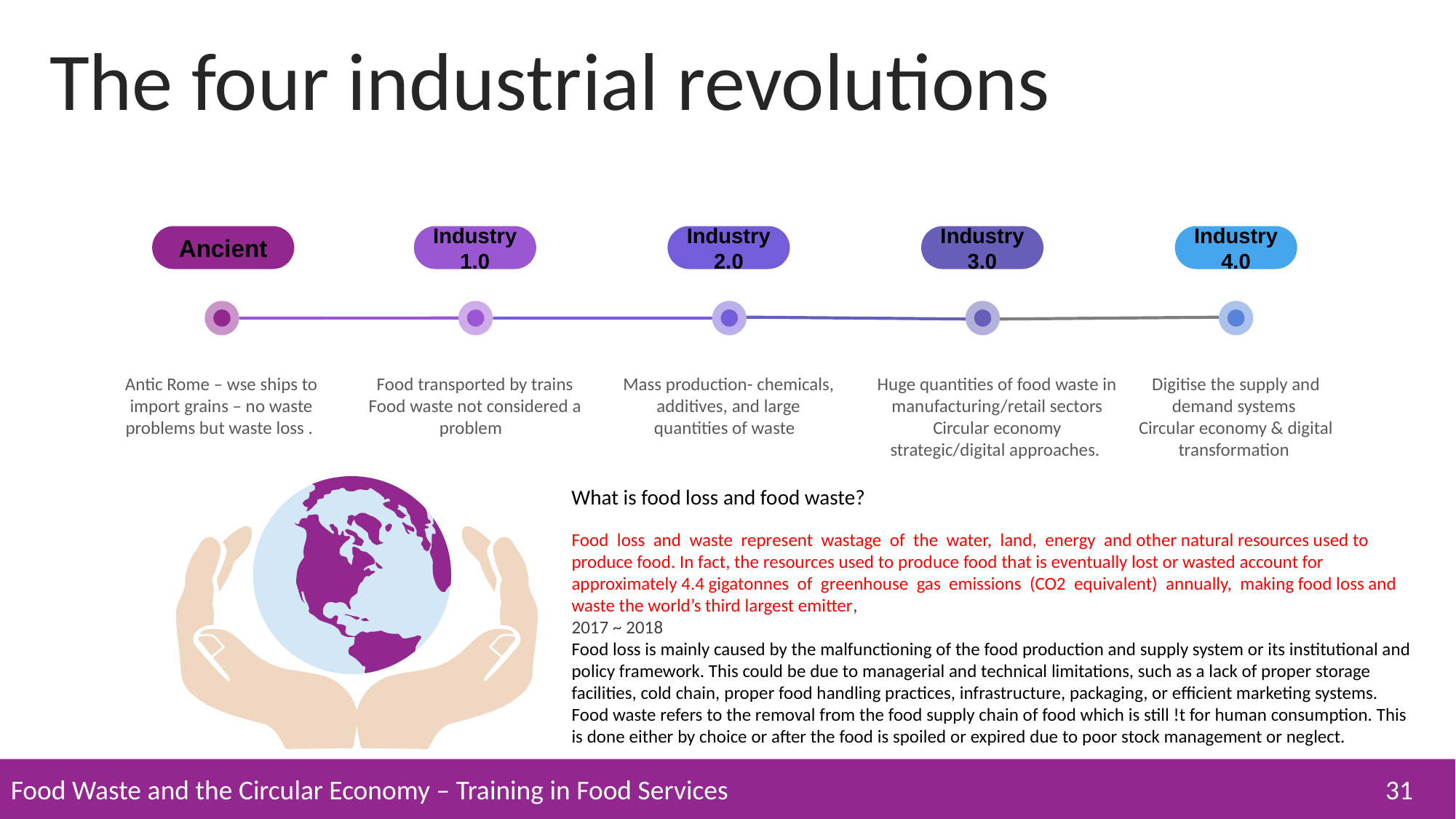

The four industrial revolutions
Ancient
Industry 1.0
Industry 2.0
Industry 3.0
Industry 4.0

Antic Rome – wse ships to import grains – no waste problems but waste loss .
Food transported by trains
Food waste not considered a problem
Mass production- chemicals, additives, and large quantities of waste
Huge quantities of food waste in manufacturing/retail sectors
Circular economy strategic/digital approaches.
Digitise the supply and demand systems
Circular economy & digital transformation

What is food loss and food waste?
Food  loss  and  waste  represent  wastage  of  the  water,  land,  energy  and other natural resources used to produce food. In fact, the resources used to produce food that is eventually lost or wasted account for approximately 4.4 gigatonnes  of  greenhouse  gas  emissions  (CO2  equivalent)  annually,  making food loss and waste the world’s third largest emitter,
2017 ~ 2018
Food loss is mainly caused by the malfunctioning of the food production and supply system or its institutional and policy framework. This could be due to managerial and technical limitations, such as a lack of proper storage facilities, cold chain, proper food handling practices, infrastructure, packaging, or efficient marketing systems.
Food waste refers to the removal from the food supply chain of food which is still !t for human consumption. This is done either by choice or after the food is spoiled or expired due to poor stock management or neglect.